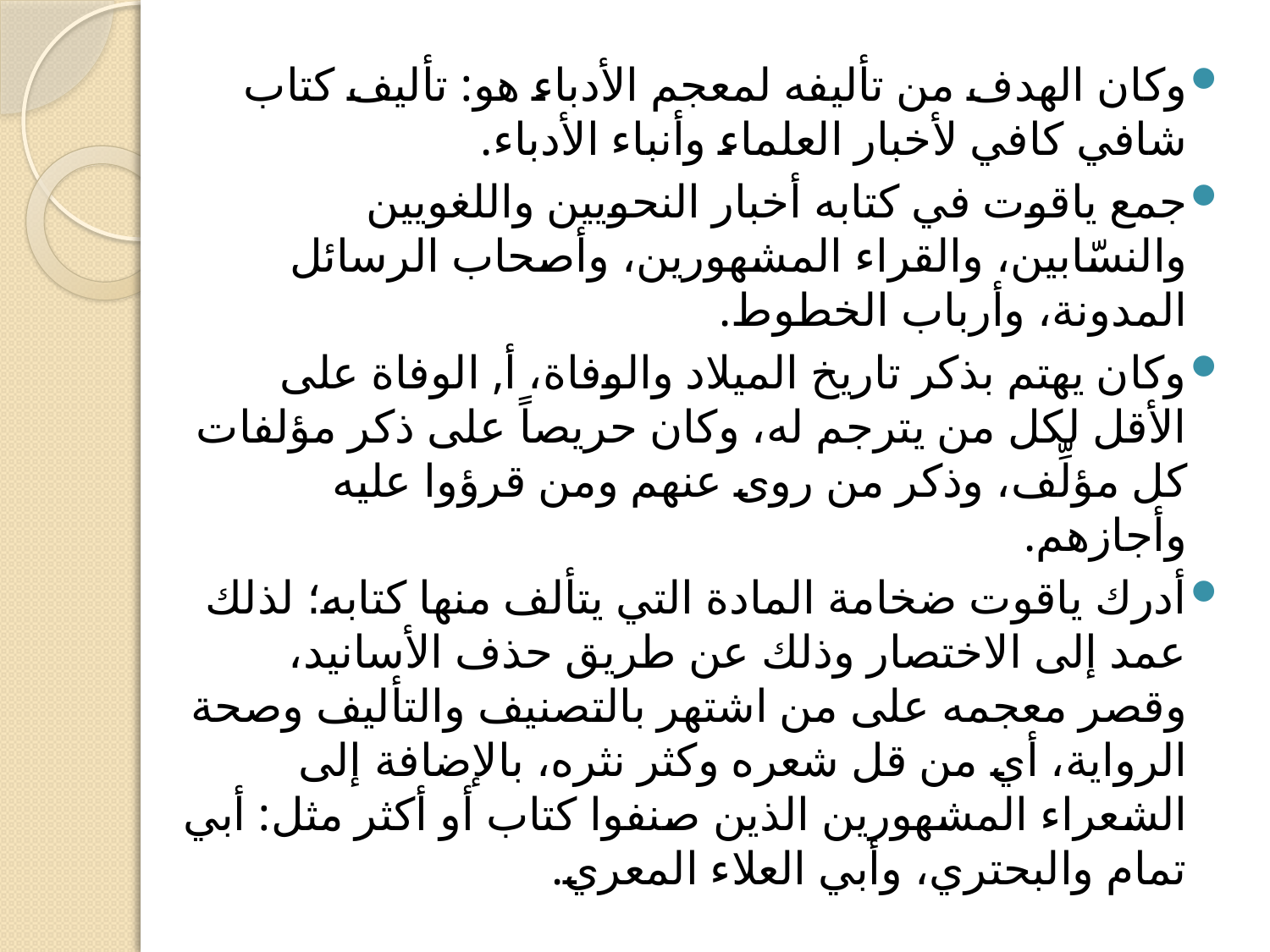

وكان الهدف من تأليفه لمعجم الأدباء هو: تأليف كتاب شافي كافي لأخبار العلماء وأنباء الأدباء.
جمع ياقوت في كتابه أخبار النحويين واللغويين والنسّابين، والقراء المشهورين، وأصحاب الرسائل المدونة، وأرباب الخطوط.
وكان يهتم بذكر تاريخ الميلاد والوفاة، أ, الوفاة على الأقل لكل من يترجم له، وكان حريصاً على ذكر مؤلفات كل مؤلِّف، وذكر من روى عنهم ومن قرؤوا عليه وأجازهم.
أدرك ياقوت ضخامة المادة التي يتألف منها كتابه؛ لذلك عمد إلى الاختصار وذلك عن طريق حذف الأسانيد، وقصر معجمه على من اشتهر بالتصنيف والتأليف وصحة الرواية، أي من قل شعره وكثر نثره، بالإضافة إلى الشعراء المشهورين الذين صنفوا كتاب أو أكثر مثل: أبي تمام والبحتري، وأبي العلاء المعري.